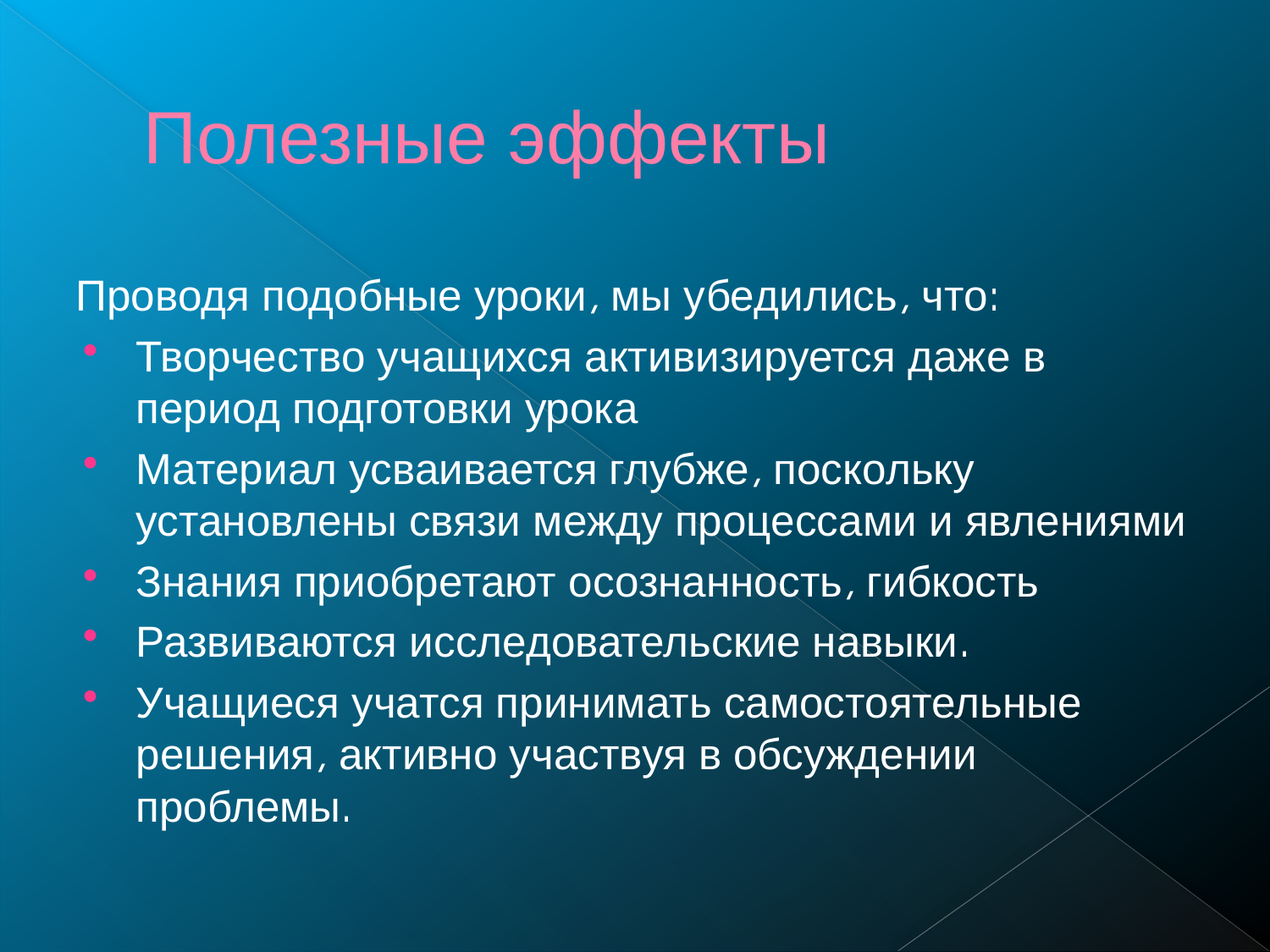

# Полезные эффекты
Проводя подобные уроки, мы убедились, что:
Творчество учащихся активизируется даже в период подготовки урока
Материал усваивается глубже, поскольку установлены связи между процессами и явлениями
Знания приобретают осознанность, гибкость
Развиваются исследовательские навыки.
Учащиеся учатся принимать самостоятельные решения, активно участвуя в обсуждении проблемы.